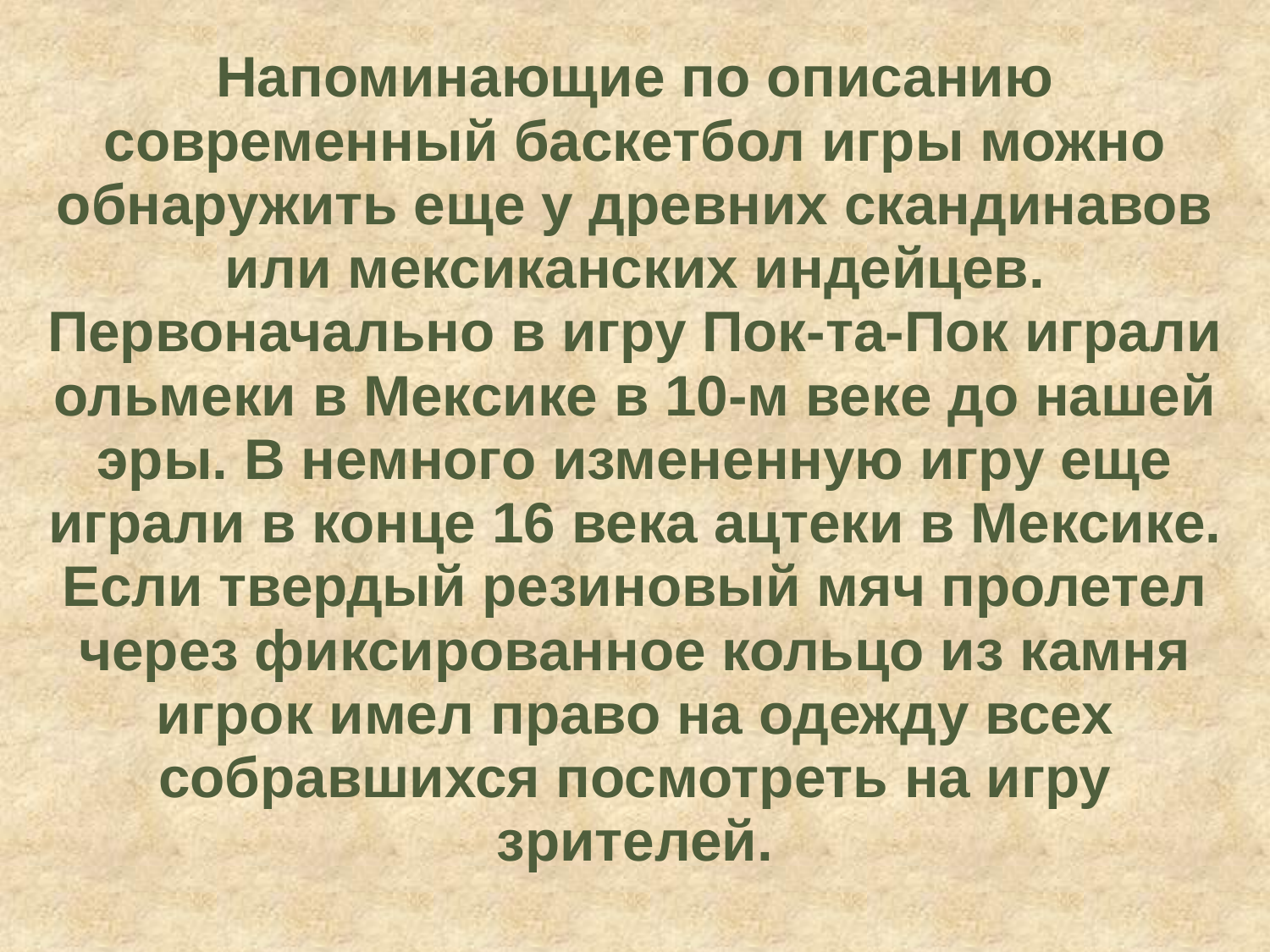

# Напоминающие по описанию современный баскетбол игры можно обнаружить еще у древних скандинавов или мексиканских индейцев. Первоначально в игру Пок-та-Пок играли ольмеки в Мексике в 10-м веке до нашей эры. В немного измененную игру еще играли в конце 16 века ацтеки в Мексике. Если твердый резиновый мяч пролетел через фиксированное кольцо из камня игрок имел право на одежду всех собравшихся посмотреть на игру зрителей.